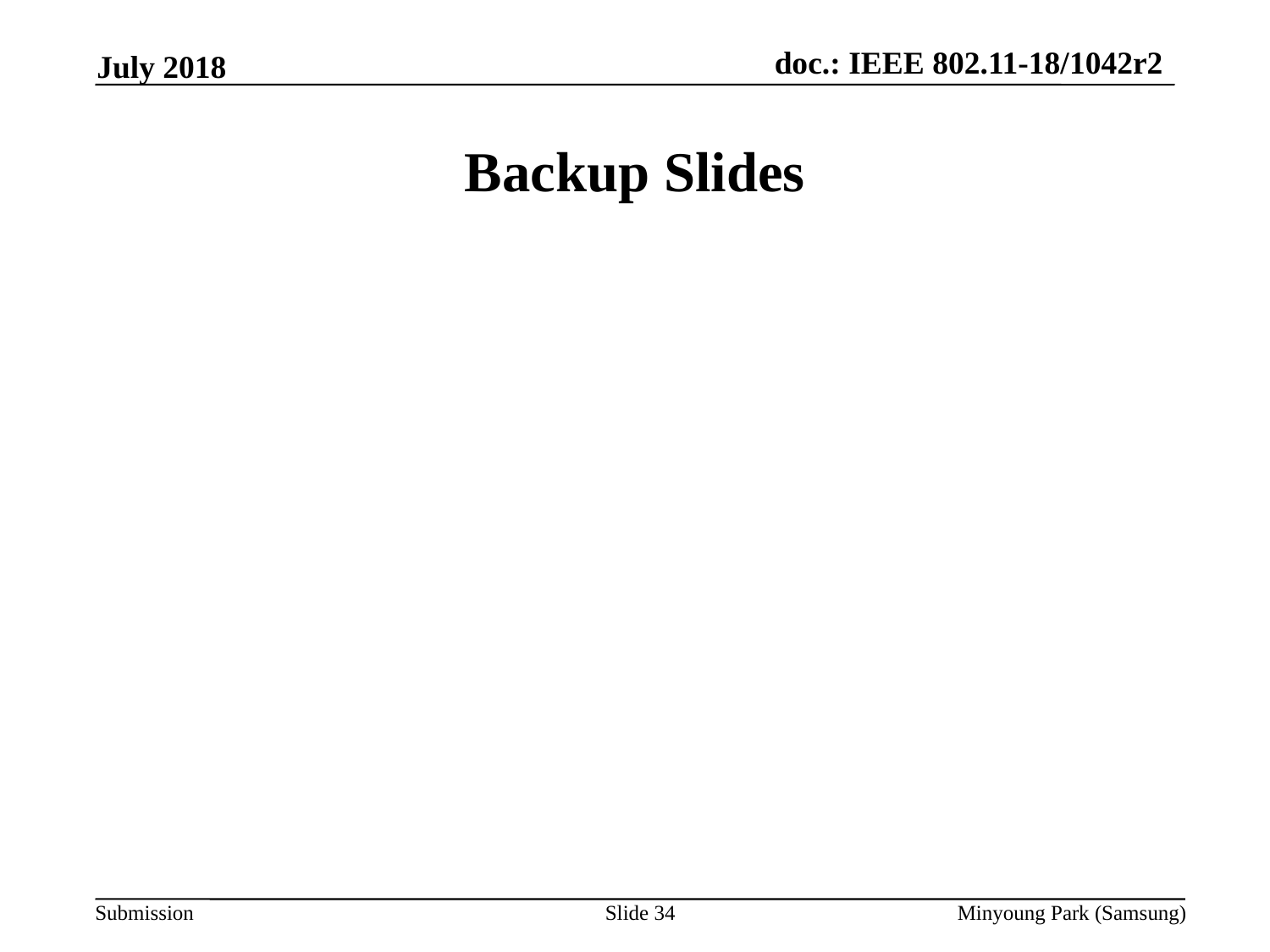

July 2018
# Backup Slides
Slide 34
Minyoung Park (Samsung)